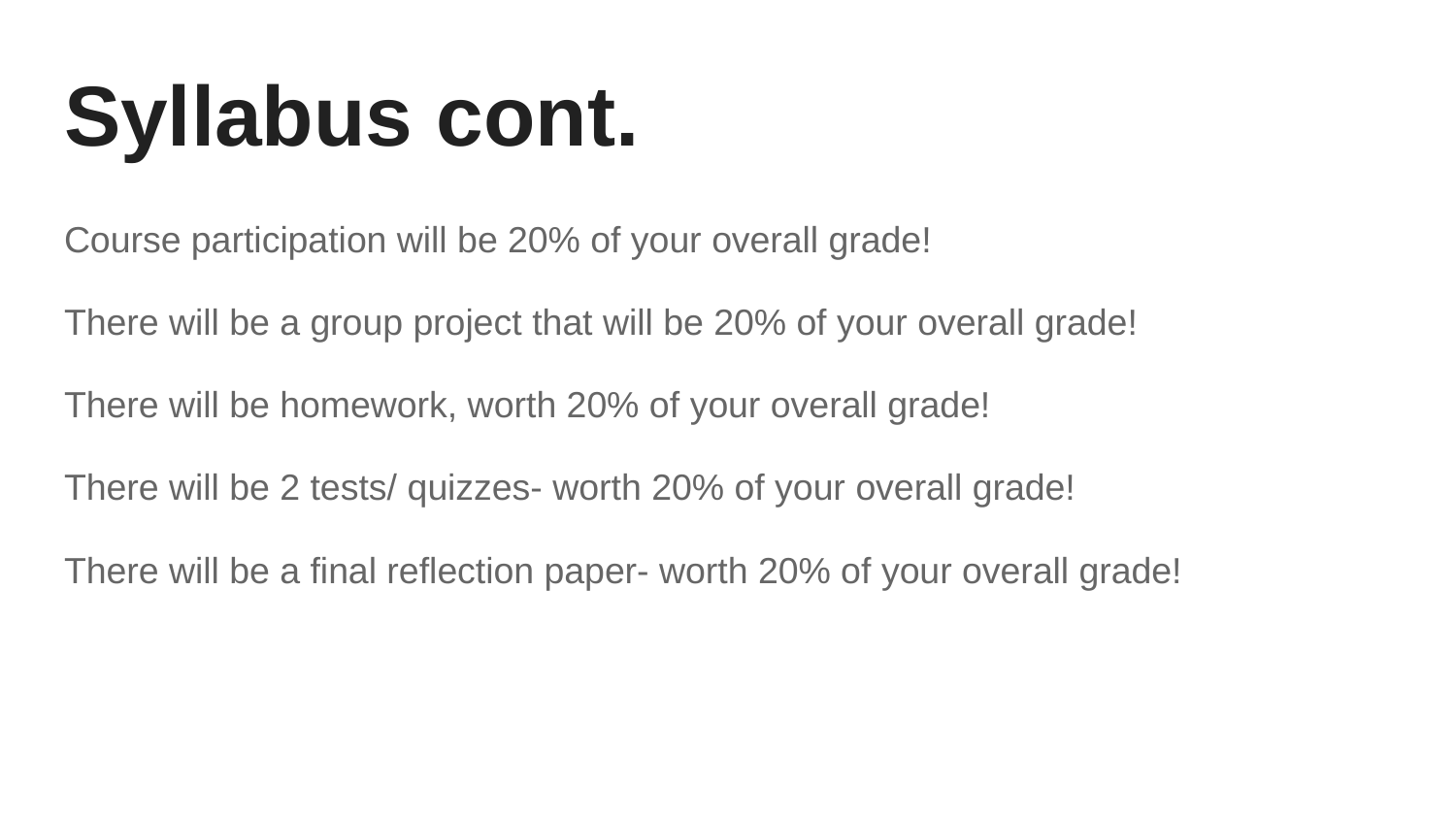

# Syllabus cont.
Course participation will be 20% of your overall grade!
There will be a group project that will be 20% of your overall grade!
There will be homework, worth 20% of your overall grade!
There will be 2 tests/ quizzes- worth 20% of your overall grade!
There will be a final reflection paper- worth 20% of your overall grade!